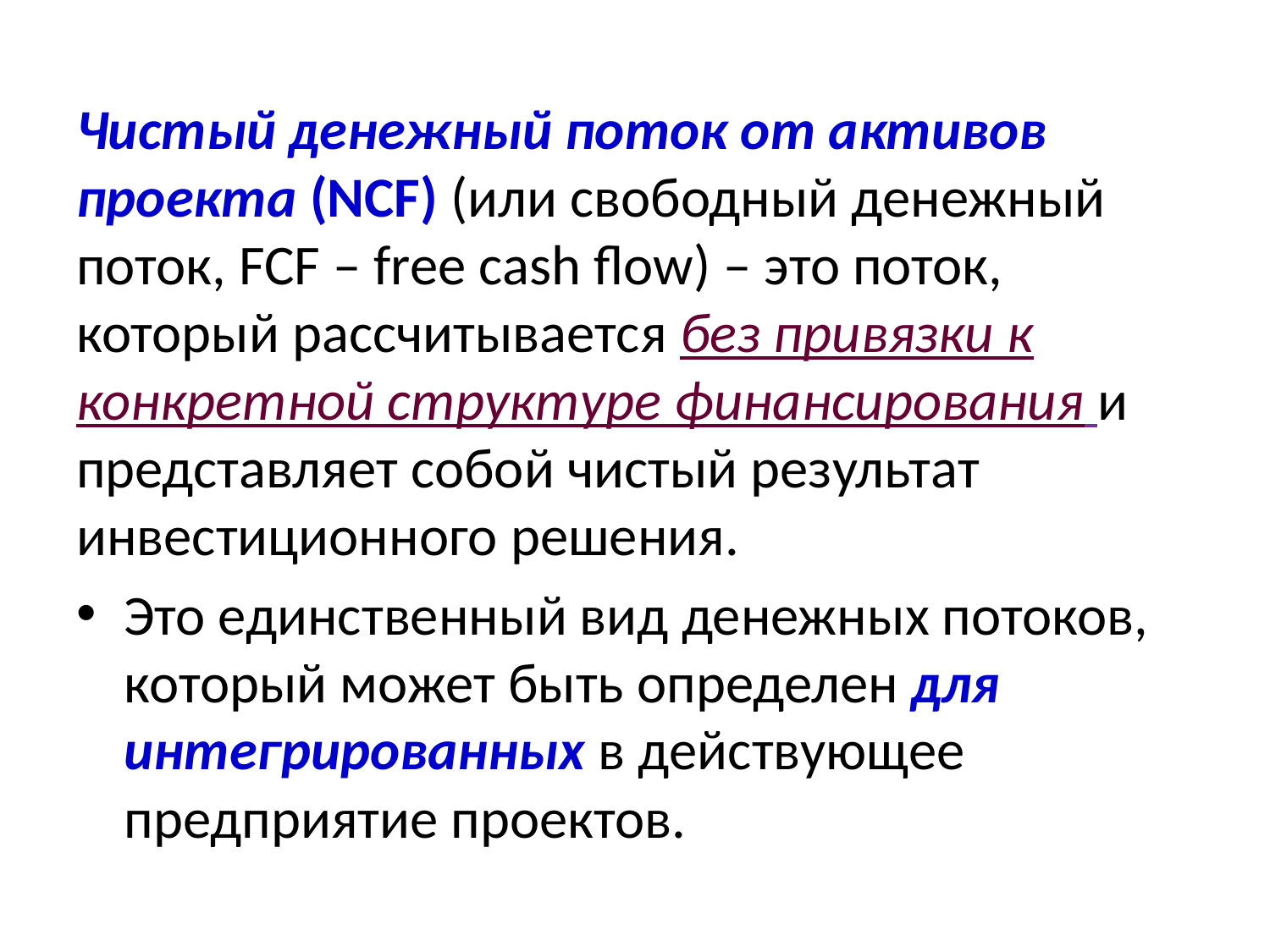

Чистый денежный поток от активов проекта (NCF) (или свободный денежный поток, FCF – free cash flow) – это поток, который рассчитывается без привязки к конкретной структуре финансирования и представляет собой чистый результат инвестиционного решения.
Это единственный вид денежных потоков, который может быть определен для интегрированных в действующее предприятие проектов.